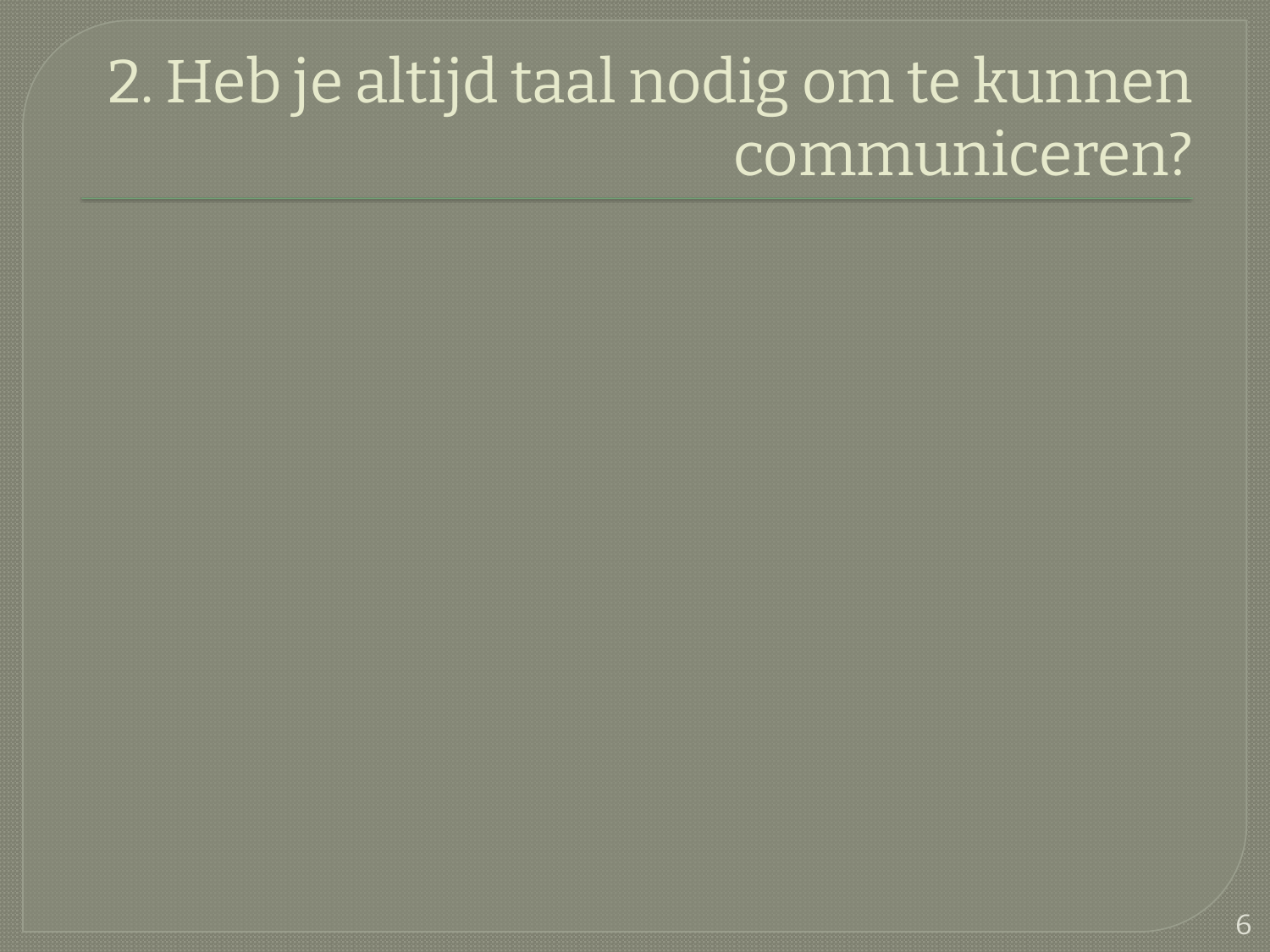

# 2. Heb je altijd taal nodig om te kunnen communiceren?

6